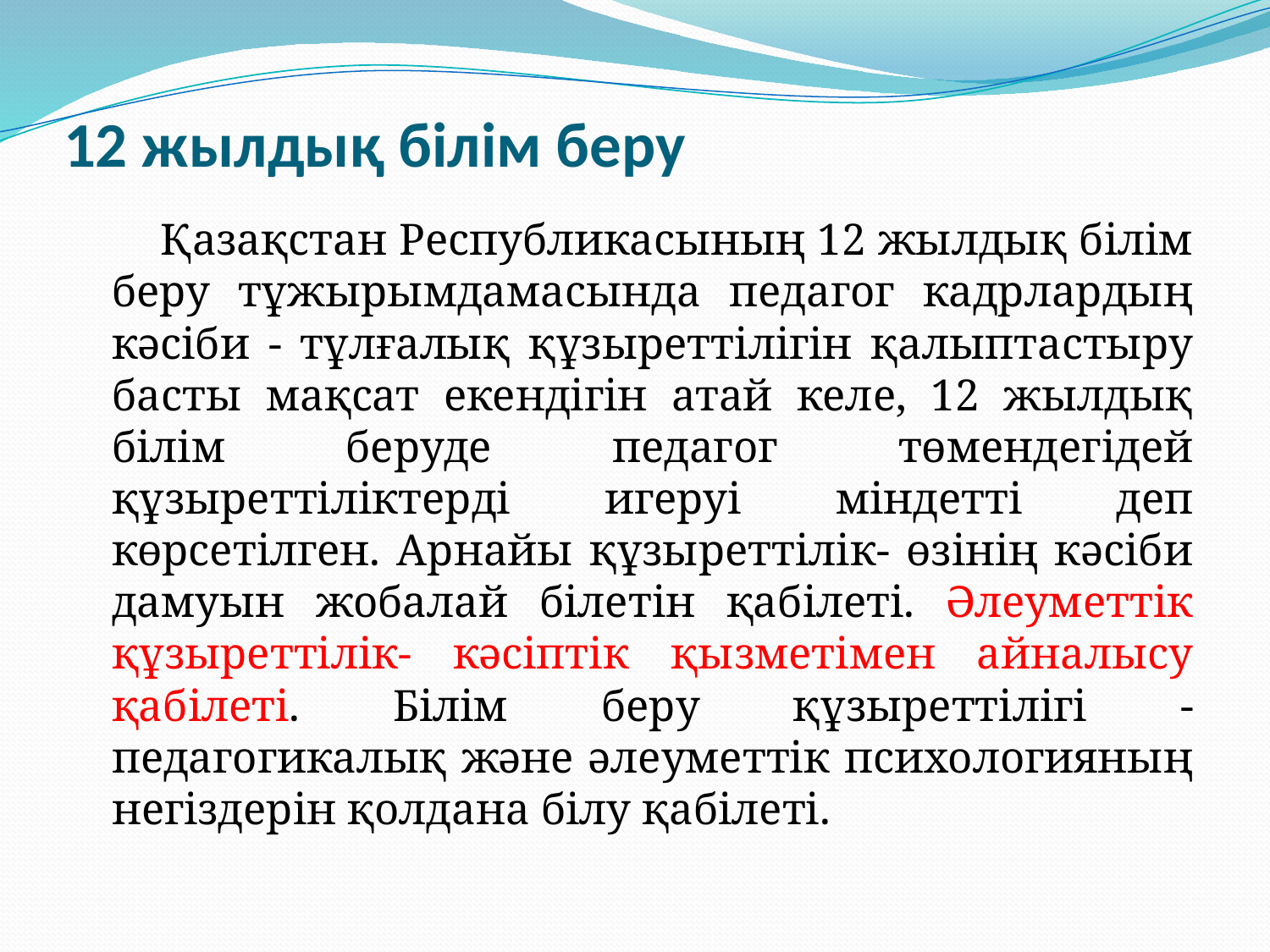

# 12 жылдық білім беру
       Қазақстан Республикасының 12 жылдық білім беру тұжырымдамасында педагог кадрлардың кәсіби - тұлғалық құзыреттілігін қалыптастыру басты мақсат екендігін атай келе, 12 жылдық білім беруде педагог төмендегідей құзыреттіліктерді игеруі міндетті деп көрсетілген. Арнайы құзыреттілік- өзінің кәсіби дамуын жобалай білетін қабілеті. Әлеуметтік құзыреттілік- кәсіптік қызметімен айналысу қабілеті. Білім беру құзыреттілігі - педагогикалық және әлеуметтік психологияның негіздерін қолдана білу қабілеті.